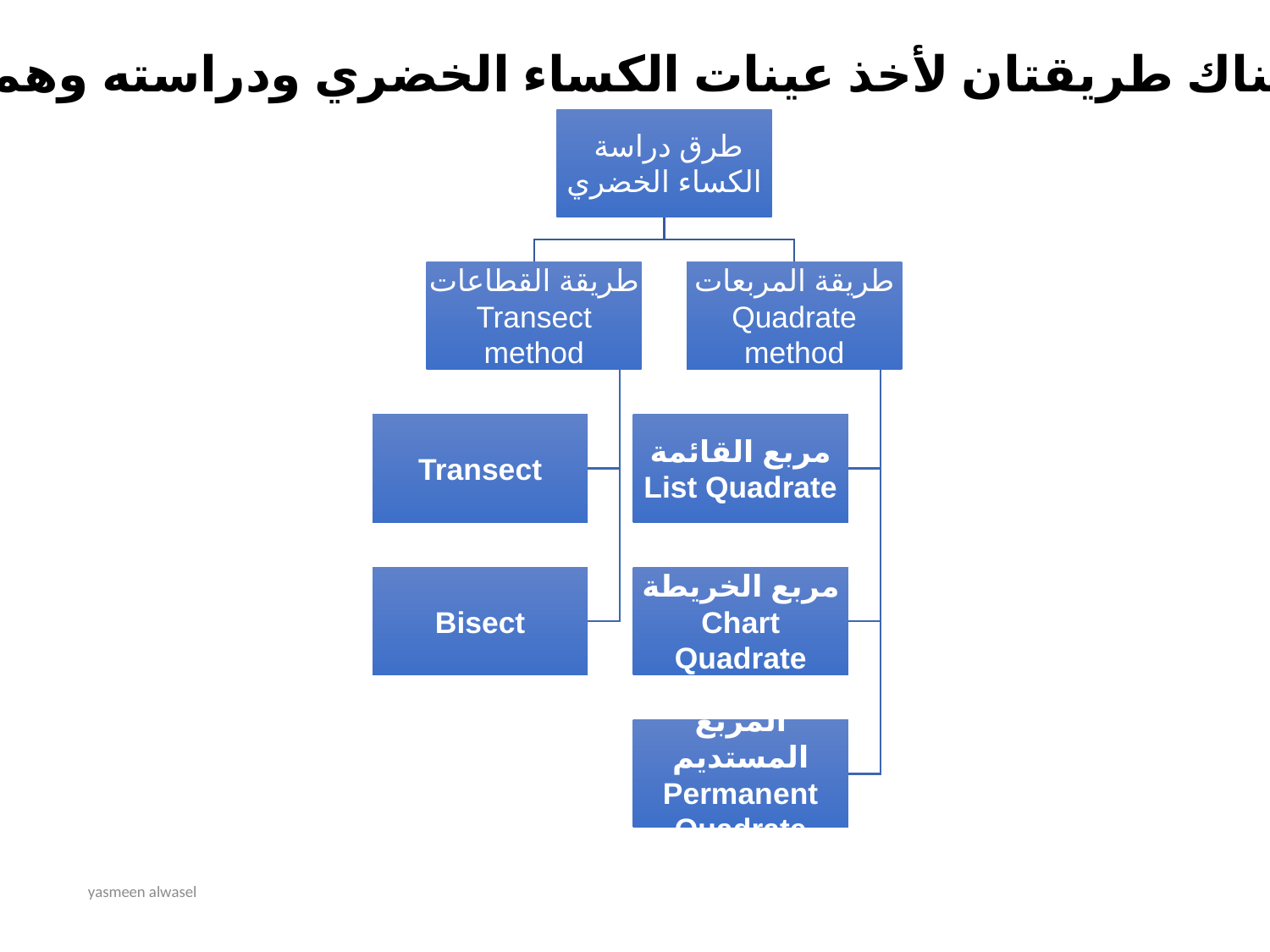

وهناك طريقتان لأخذ عينات الكساء الخضري ودراسته وهما:
طرق دراسة
الكساء الخضري
طريقة القطاعات
Transect method
Transect
Bisect
طريقة المربعات
Quadrate method
مربع القائمة
List Quadrate
مربع الخريطة
Chart Quadrate
المربع المستديم
Permanent Quadrate
yasmeen alwasel